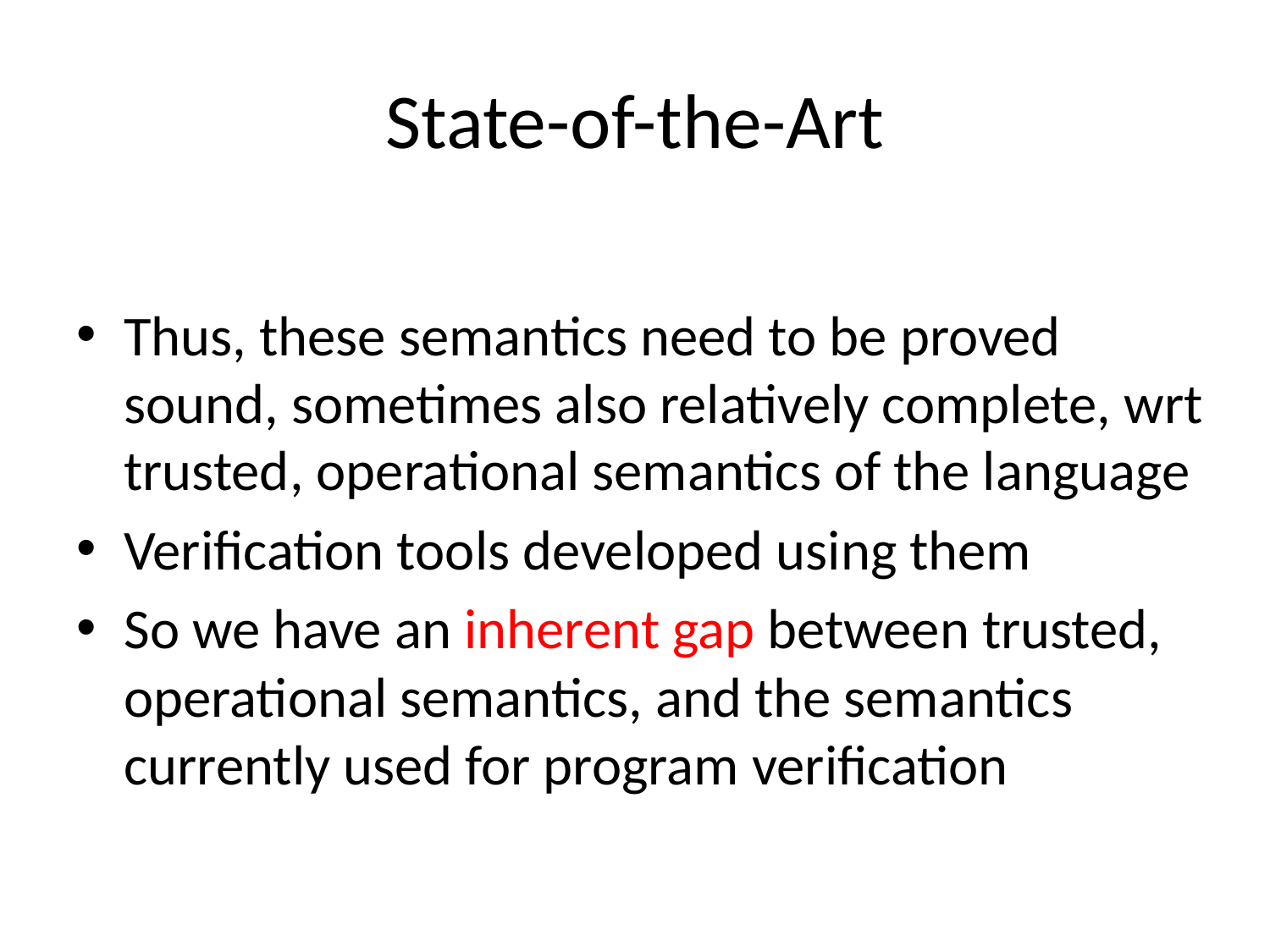

# State-of-the-Art

Thus, these semantics need to be proved sound, sometimes also relatively complete, wrt trusted, operational semantics of the language
Verification tools developed using them
So we have an inherent gap between trusted, operational semantics, and the semantics currently used for program verification